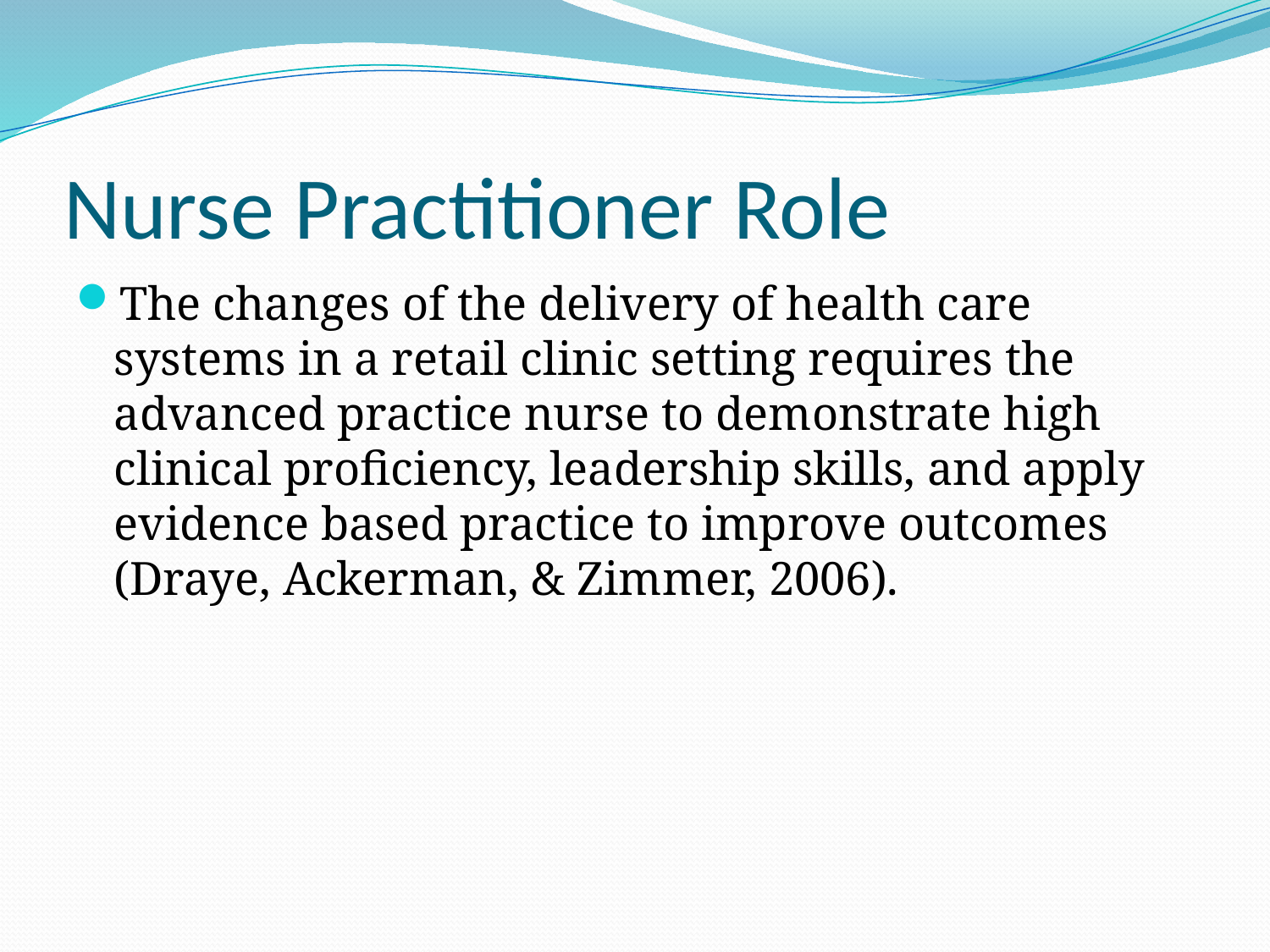

# Nurse Practitioner Role
The changes of the delivery of health care systems in a retail clinic setting requires the advanced practice nurse to demonstrate high clinical proficiency, leadership skills, and apply evidence based practice to improve outcomes (Draye, Ackerman, & Zimmer, 2006).